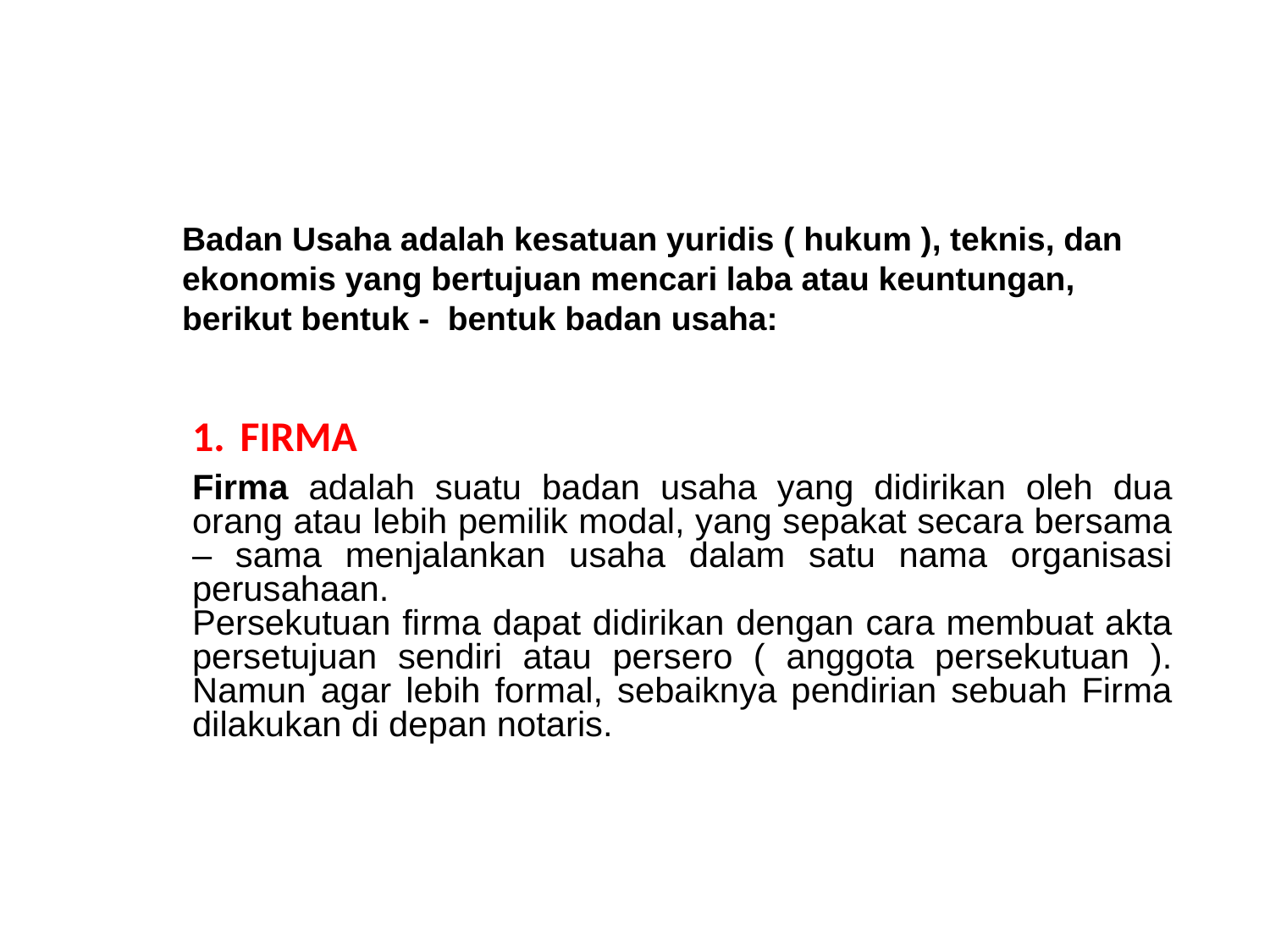

Badan Usaha adalah kesatuan yuridis ( hukum ), teknis, dan
ekonomis yang bertujuan mencari laba atau keuntungan,
berikut bentuk -  bentuk badan usaha:

FIRMA

Firma adalah suatu badan usaha yang didirikan oleh dua orang atau lebih pemilik modal, yang sepakat secara bersama – sama menjalankan usaha dalam satu nama organisasi perusahaan.
Persekutuan firma dapat didirikan dengan cara membuat akta persetujuan sendiri atau persero ( anggota persekutuan ). Namun agar lebih formal, sebaiknya pendirian sebuah Firma dilakukan di depan notaris.